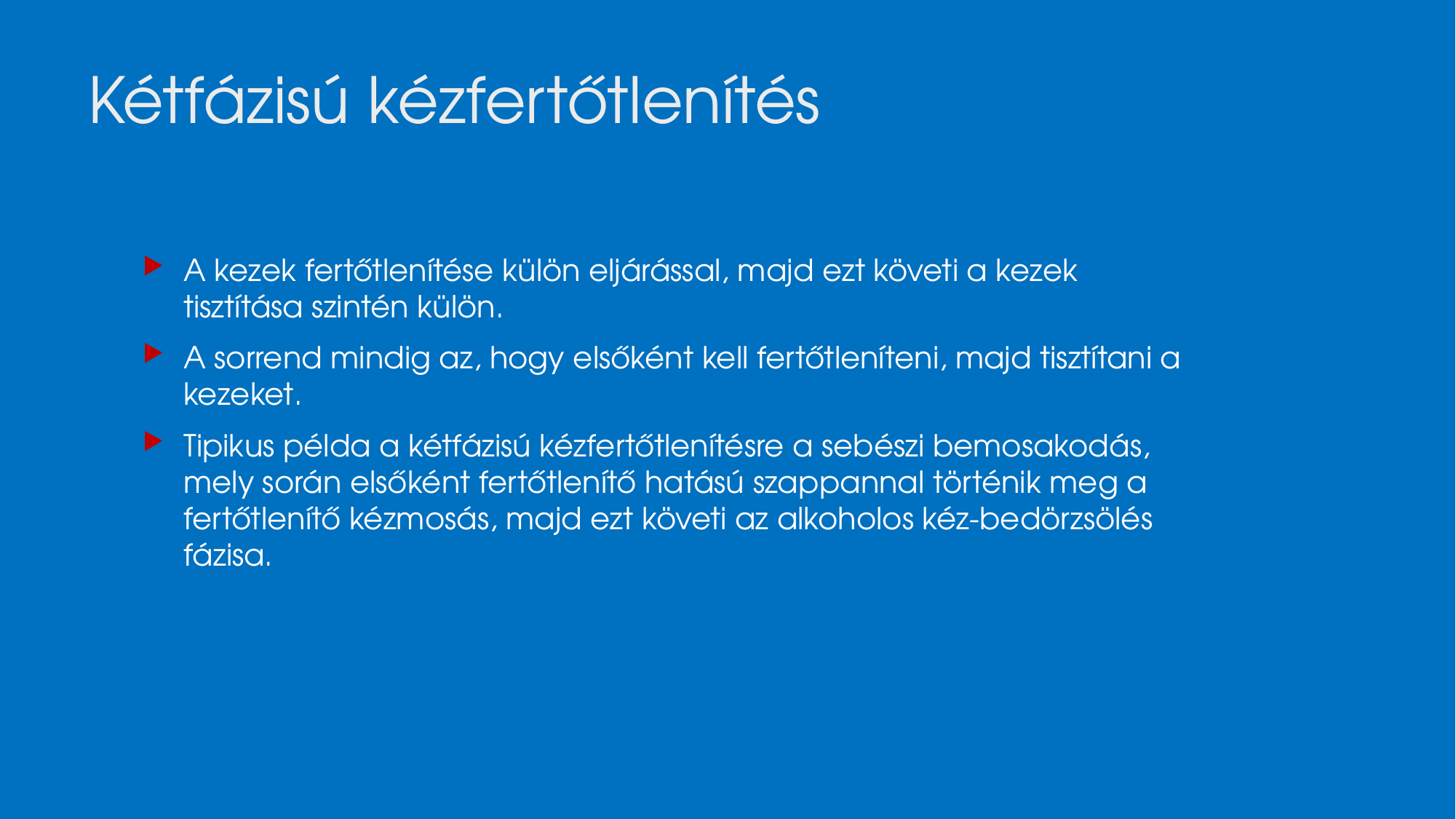

50
# Kétfázisú kézfertőtlenítés
A kezek fertőtlenítése külön eljárással, majd ezt követi a kezek tisztítása szintén külön.
A sorrend mindig az, hogy elsőként kell fertőtleníteni, majd tisztítani a kezeket.
Tipikus példa a kétfázisú kézfertőtlenítésre a sebészi bemosakodás, mely során elsőként fertőtlenítő hatású szappannal történik meg a fertőtlenítő kézmosás, majd ezt követi az alkoholos kéz-bedörzsölés fázisa.